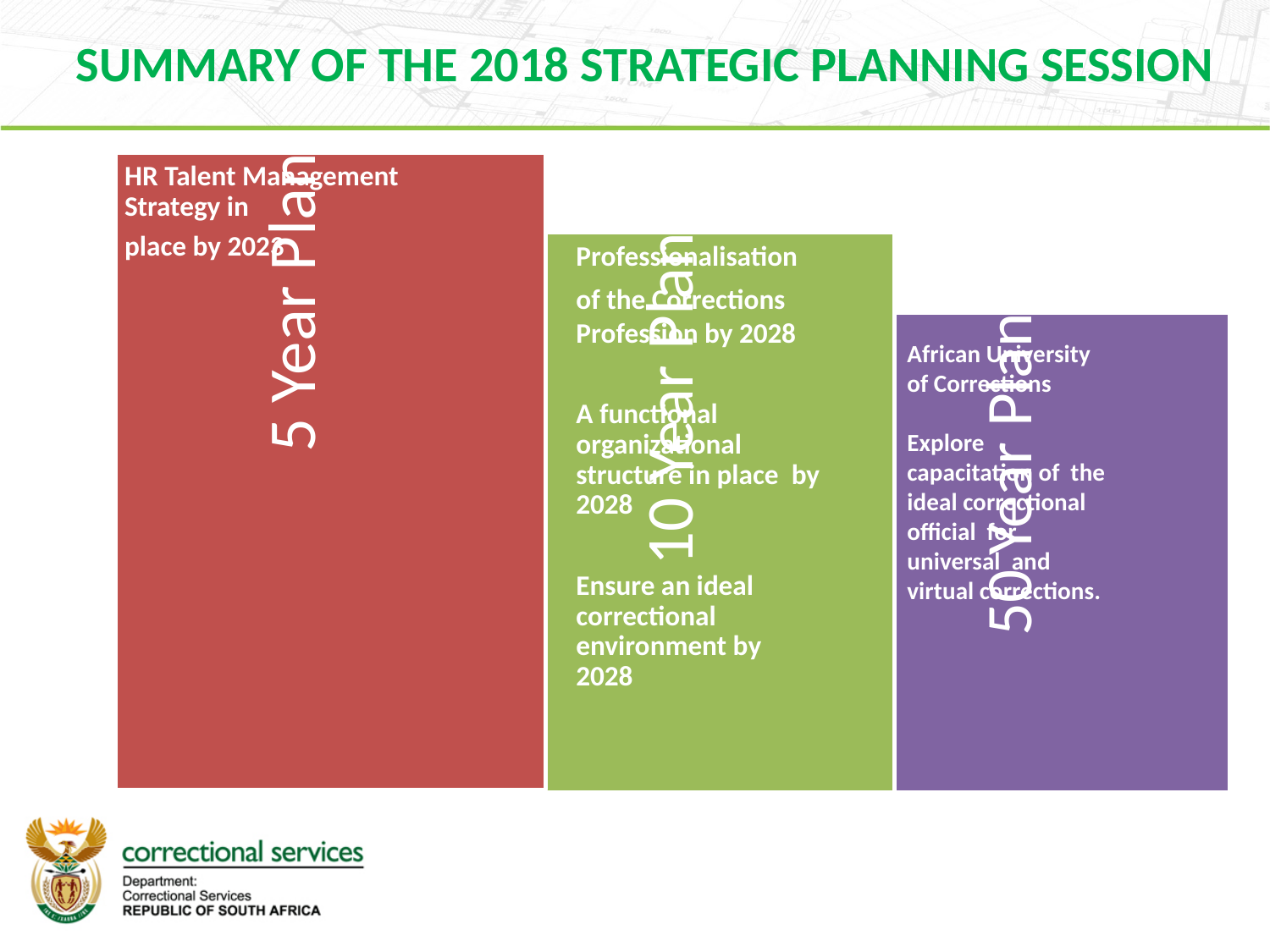

SUMMARY OF THE 2018 STRATEGIC PLANNING SESSION
50 Year Plan
10 Year Plan
5 Year Plan
HR Talent Management Strategy in
place by 2023

Professionalisation
of the Corrections Profession by 2028

A functional organizational structure in place  by 2028

Ensure an ideal correctional environment by 2028

African University of Corrections

Explore capacitation of  the ideal correctional official  for  universal  and virtual corrections.